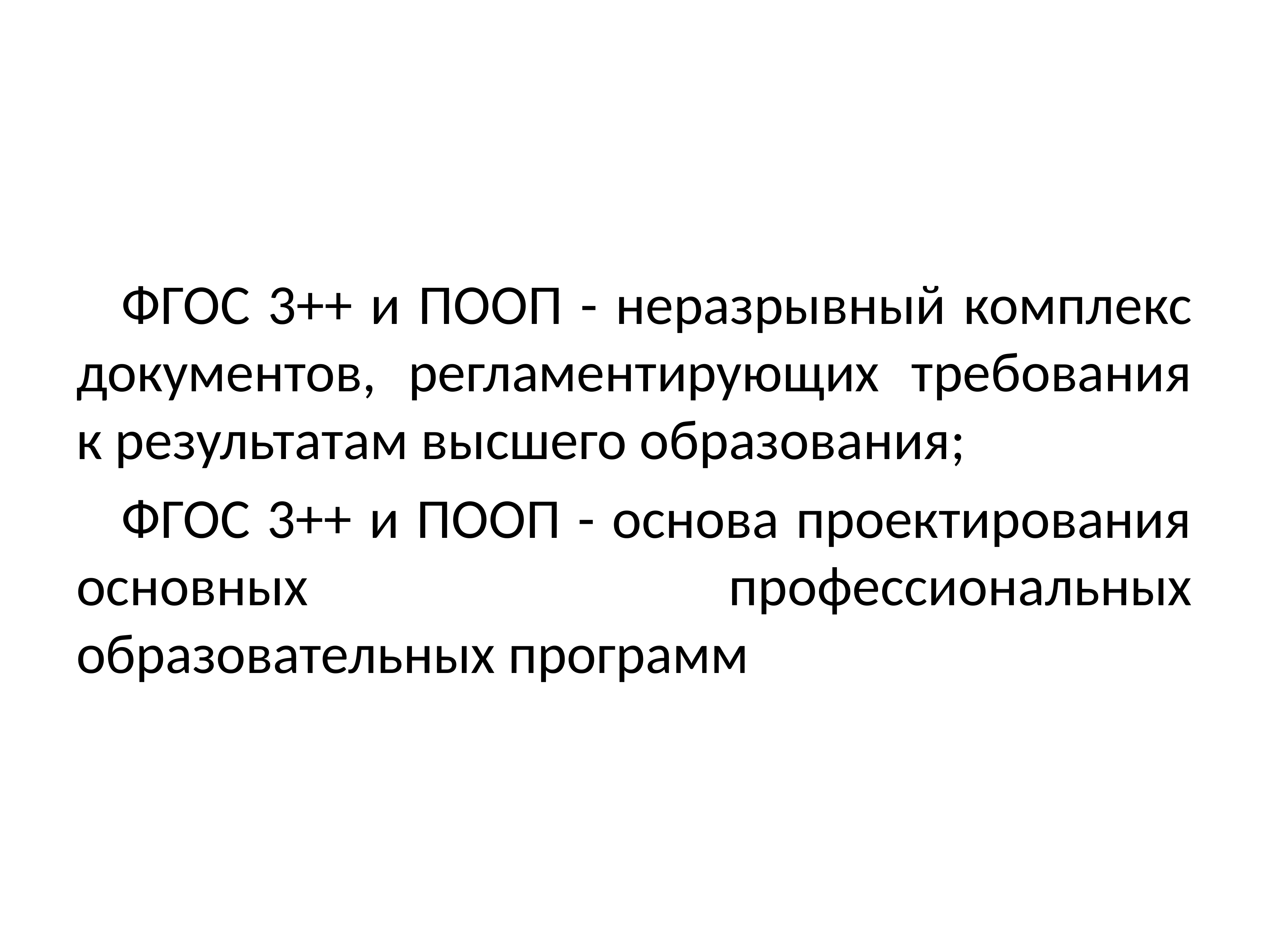

ФГОС 3++ и ПООП - неразрывный комплекс документов, регламентирующих требования к результатам высшего образования;
ФГОС 3++ и ПООП - основа проектирования основных профессиональных образовательных программ